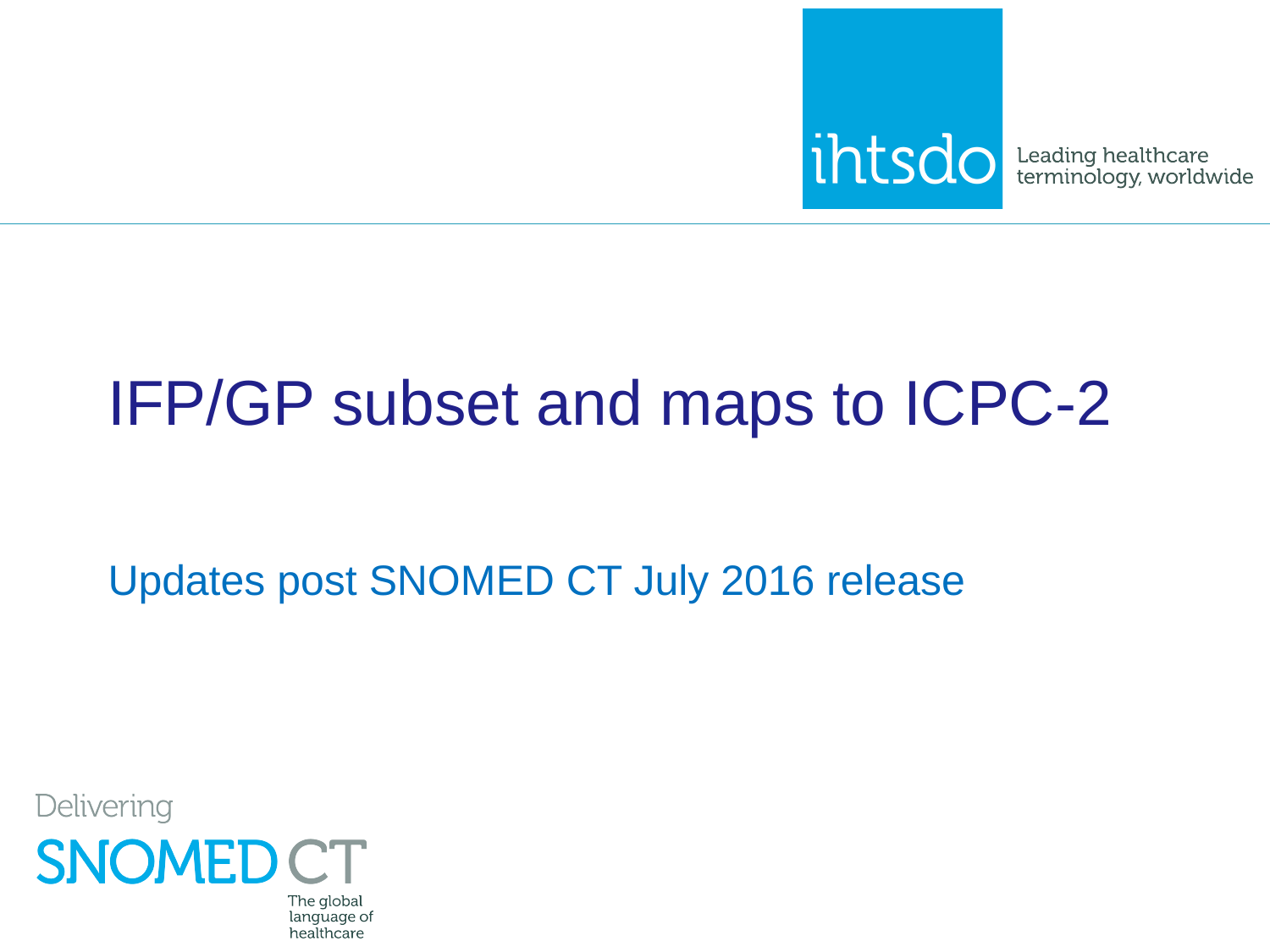

# IFP/GP subset and maps to ICPC-2
Updates post SNOMED CT July 2016 release